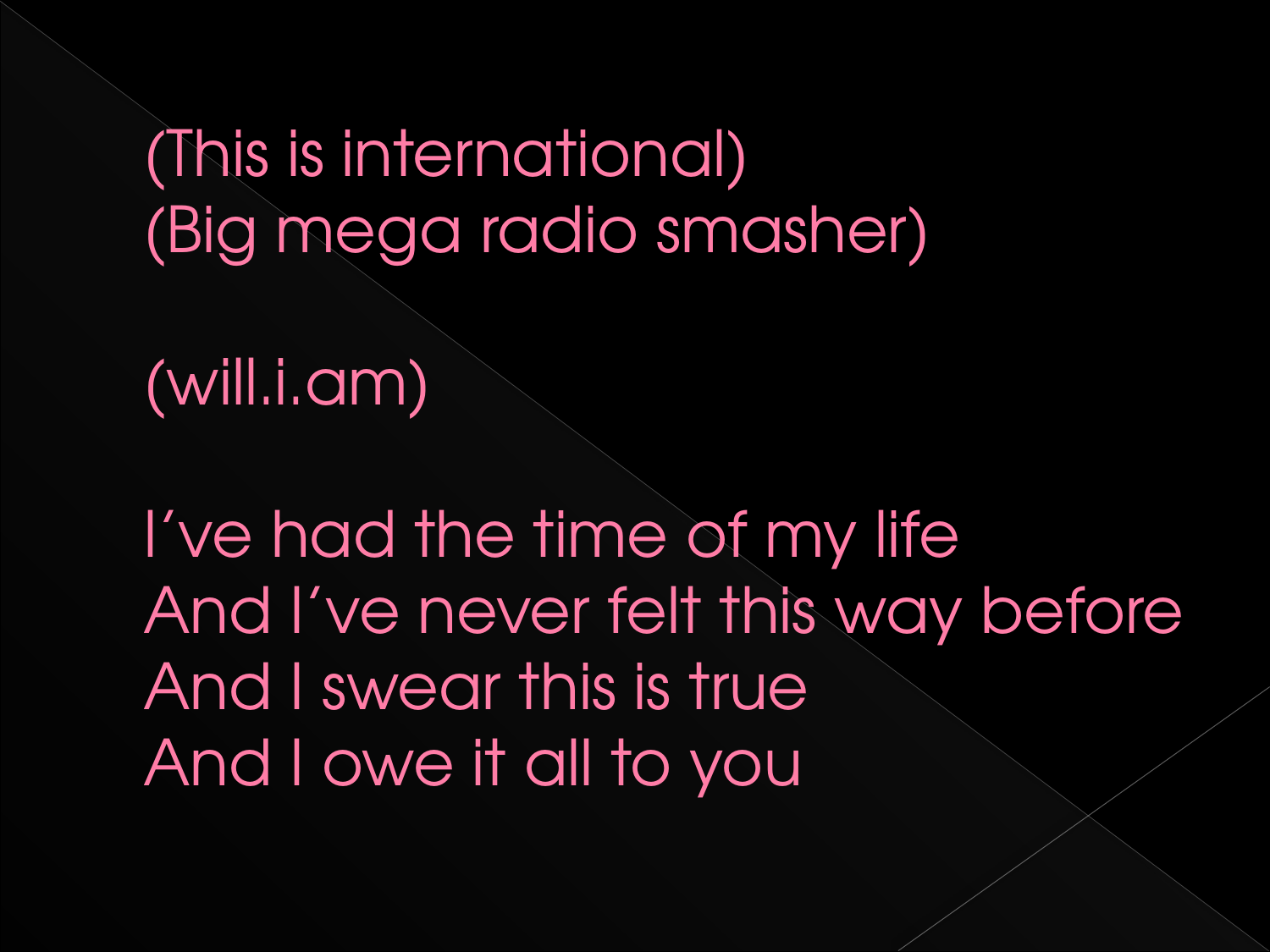

# (This is international) (Big mega radio smasher) (will.i.am) I’ve had the time of my life And I’ve never felt this way before And I swear this is true And I owe it all to you